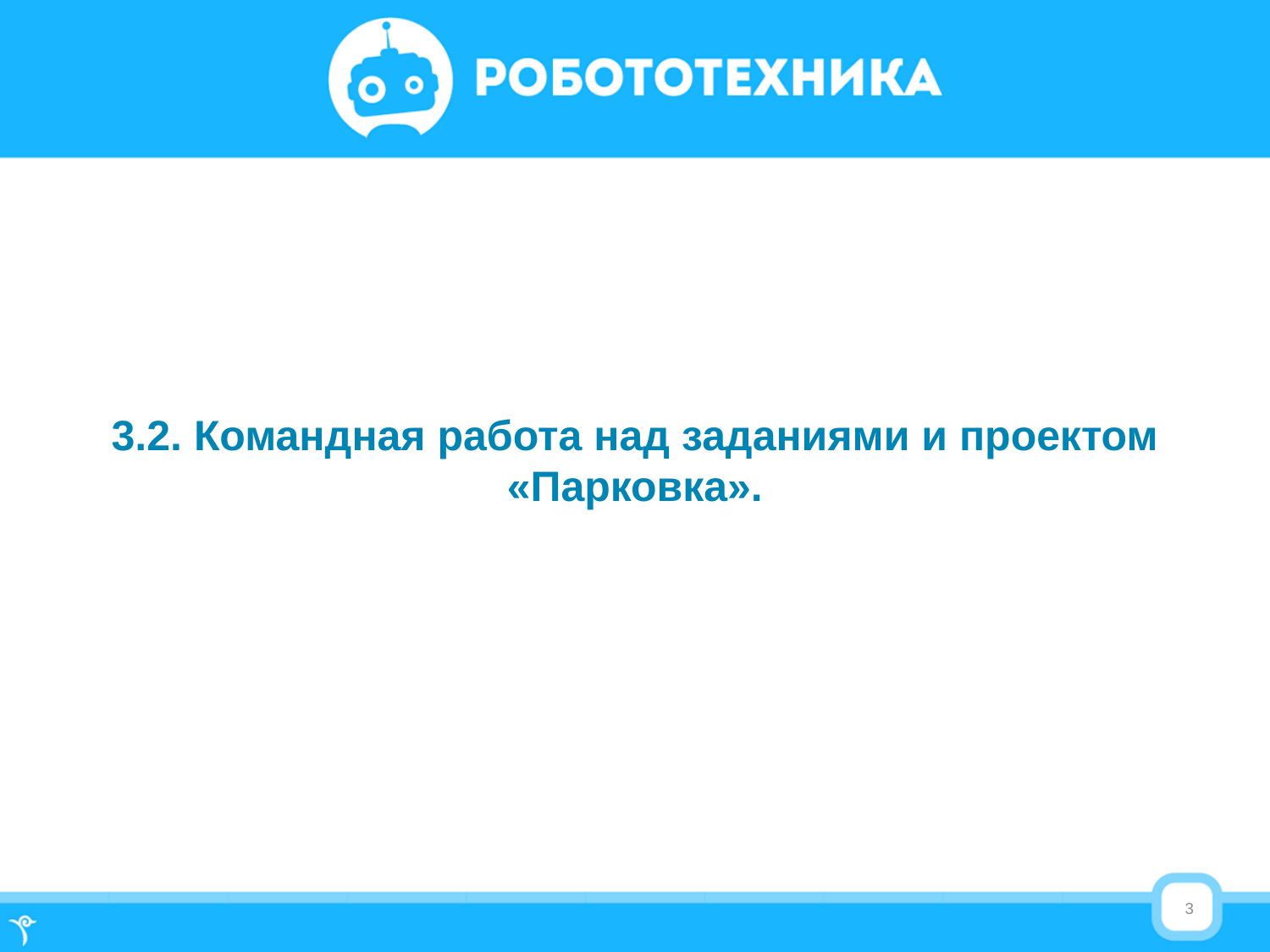

3.2. Командная работа над заданиями и проектом «Парковка».
3